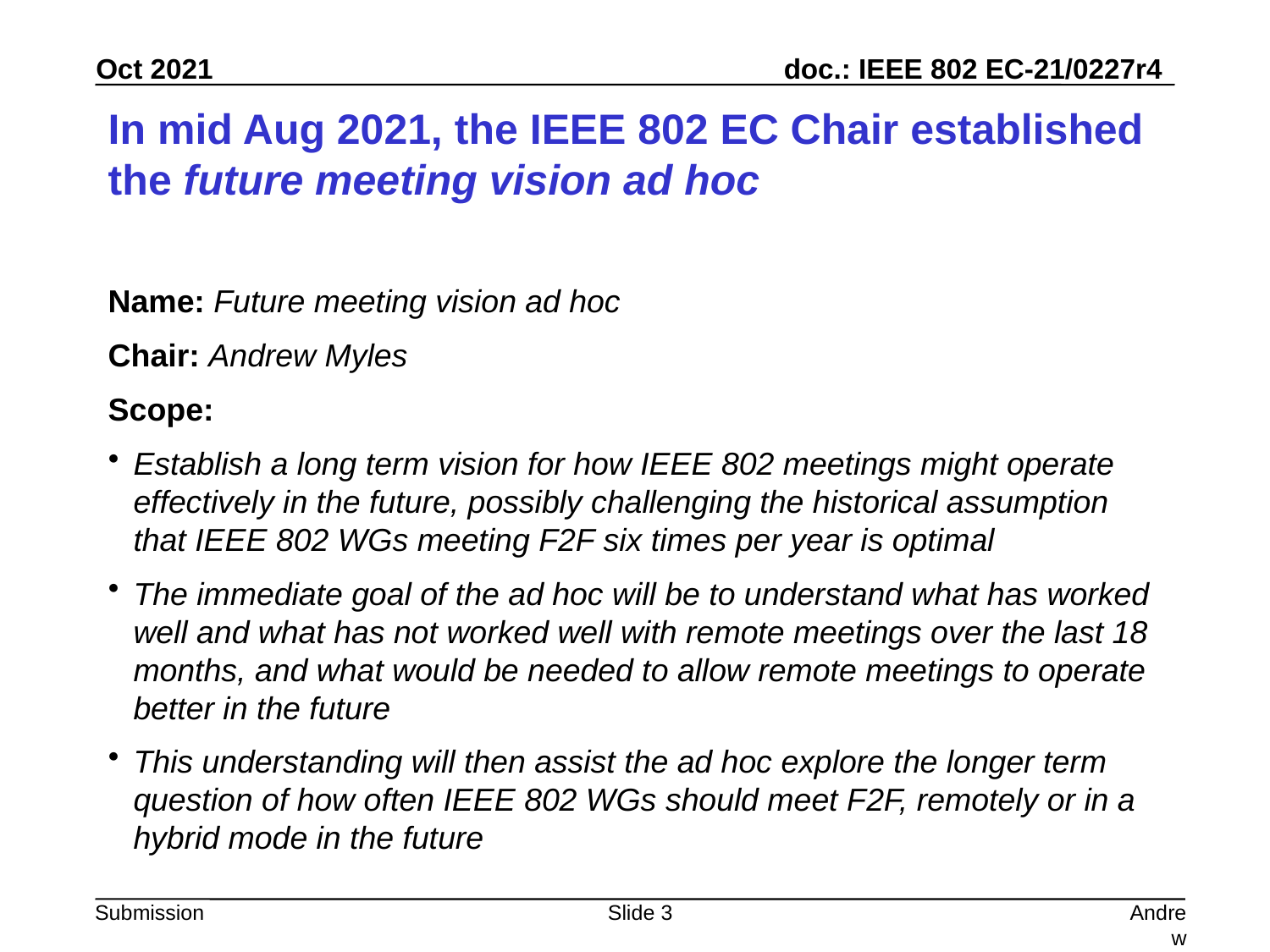

# In mid Aug 2021, the IEEE 802 EC Chair established the future meeting vision ad hoc
Name: Future meeting vision ad hoc
Chair: Andrew Myles
Scope:
Establish a long term vision for how IEEE 802 meetings might operate effectively in the future, possibly challenging the historical assumption that IEEE 802 WGs meeting F2F six times per year is optimal
The immediate goal of the ad hoc will be to understand what has worked well and what has not worked well with remote meetings over the last 18 months, and what would be needed to allow remote meetings to operate better in the future
This understanding will then assist the ad hoc explore the longer term question of how often IEEE 802 WGs should meet F2F, remotely or in a hybrid mode in the future
Slide 3
Andrew Myles, Cisco